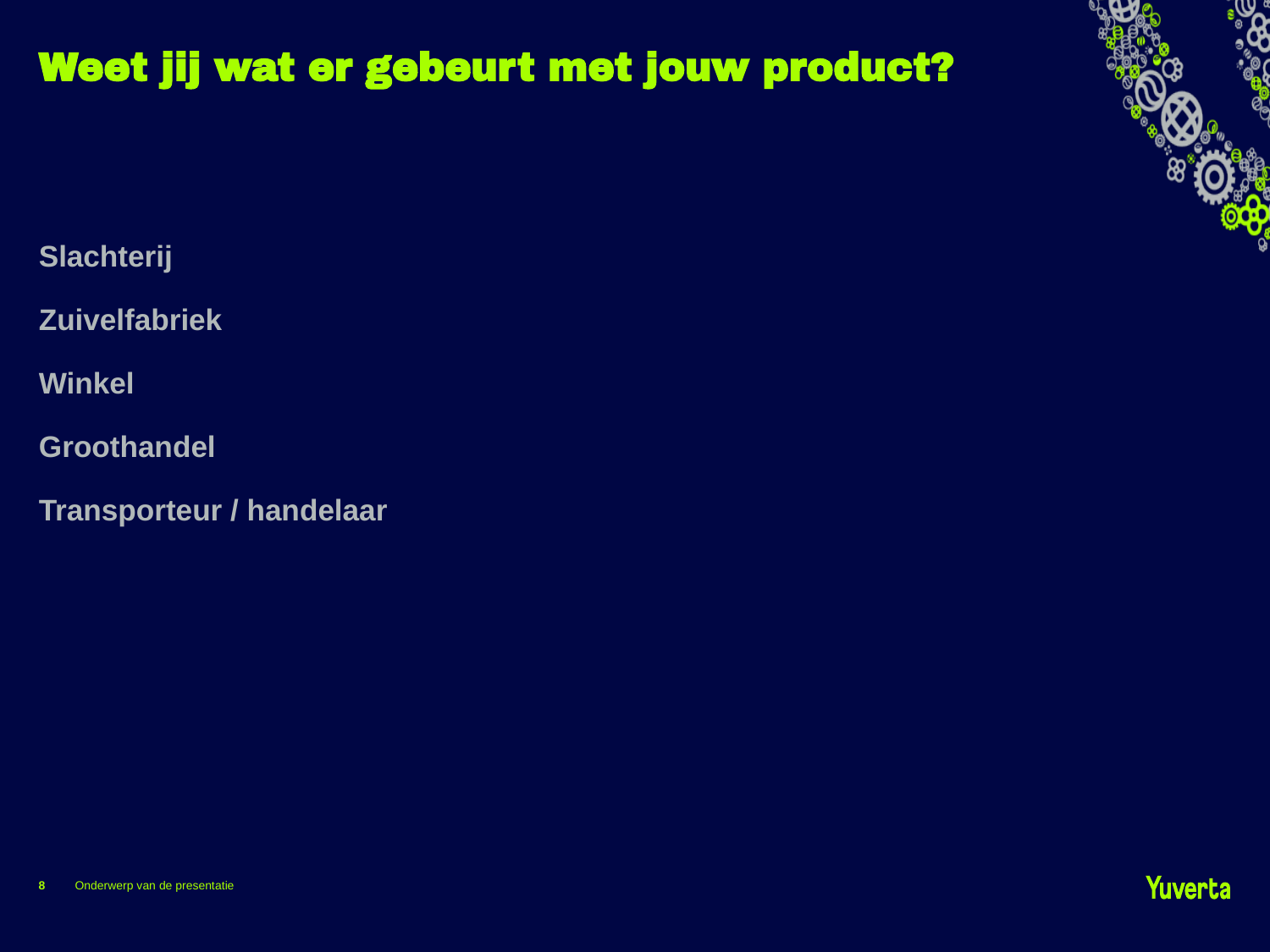

# Weet jij wat er gebeurt met jouw product?
Slachterij
Zuivelfabriek
Winkel
Groothandel
Transporteur / handelaar

8
Onderwerp van de presentatie
6-2-2025